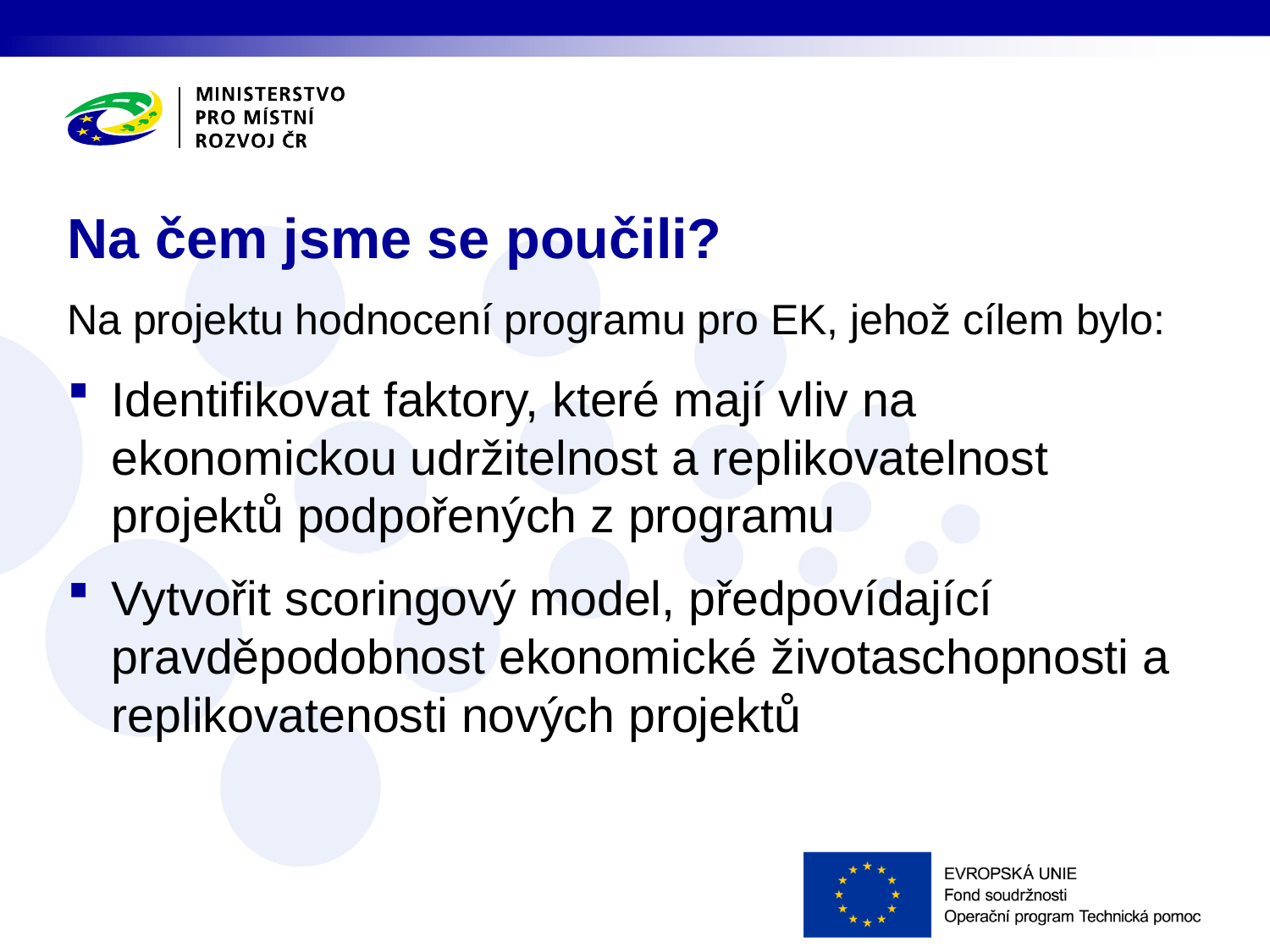

# Na čem jsme se poučili?
Na projektu hodnocení programu pro EK, jehož cílem bylo:
Identifikovat faktory, které mají vliv na ekonomickou udržitelnost a replikovatelnost projektů podpořených z programu
Vytvořit scoringový model, předpovídající pravděpodobnost ekonomické životaschopnosti a replikovatenosti nových projektů